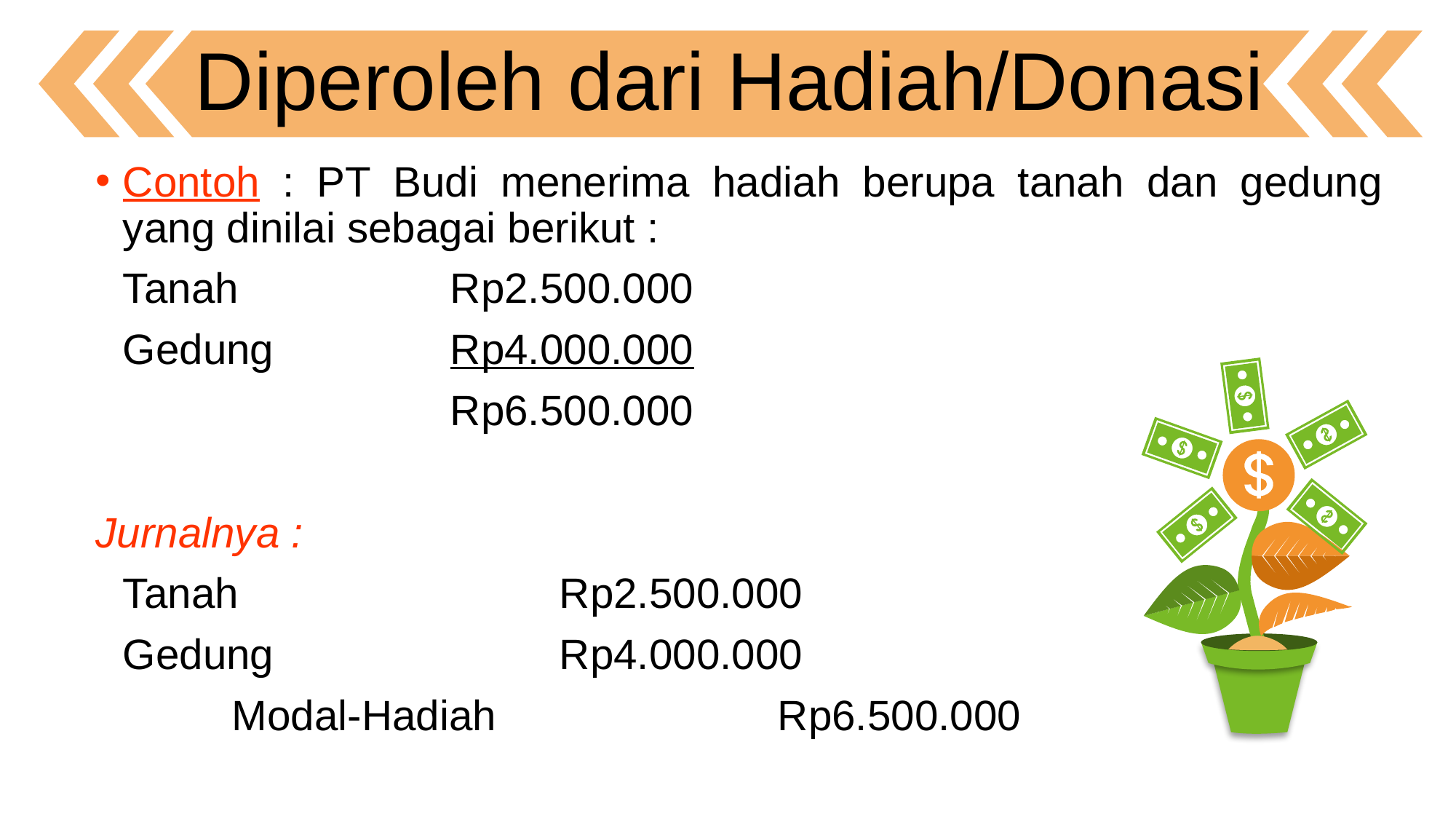

Diperoleh dari Hadiah/Donasi
Contoh : PT Budi menerima hadiah berupa tanah dan gedung yang dinilai sebagai berikut :
	Tanah		Rp2.500.000
	Gedung		Rp4.000.000
				Rp6.500.000

Jurnalnya :
	Tanah			Rp2.500.000
	Gedung			Rp4.000.000
		Modal-Hadiah			Rp6.500.000